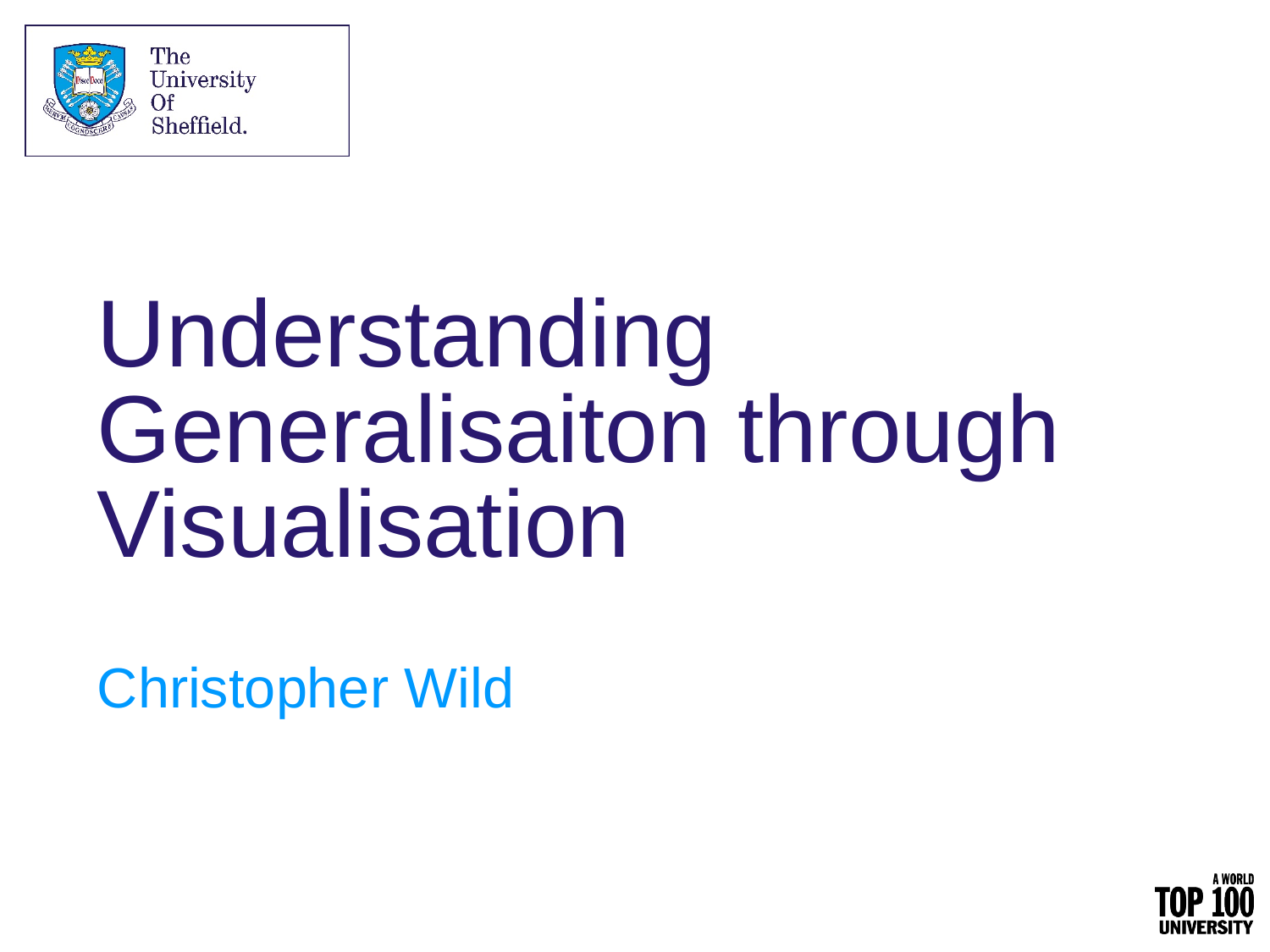

# Understanding Generalisaiton through Visualisation
Christopher Wild